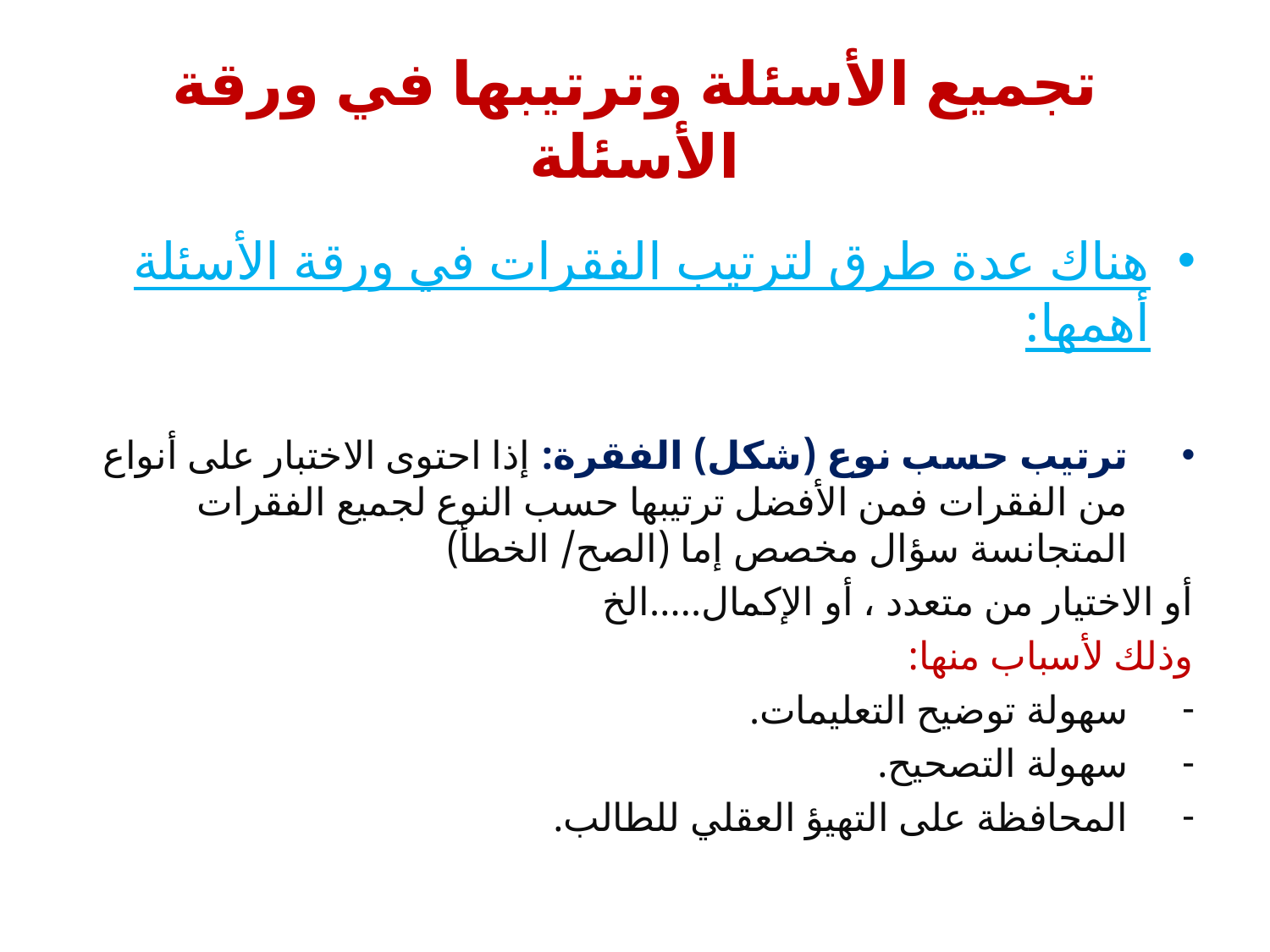

# تجميع الأسئلة وترتيبها في ورقة الأسئلة
هناك عدة طرق لترتيب الفقرات في ورقة الأسئلة أهمها:

ترتيب حسب نوع (شكل) الفقرة: إذا احتوى الاختبار على أنواع من الفقرات فمن الأفضل ترتيبها حسب النوع لجميع الفقرات المتجانسة سؤال مخصص إما (الصح/ الخطأ)
أو الاختيار من متعدد ، أو الإكمال.....الخ
وذلك لأسباب منها:
سهولة توضيح التعليمات.
سهولة التصحيح.
المحافظة على التهيؤ العقلي للطالب.